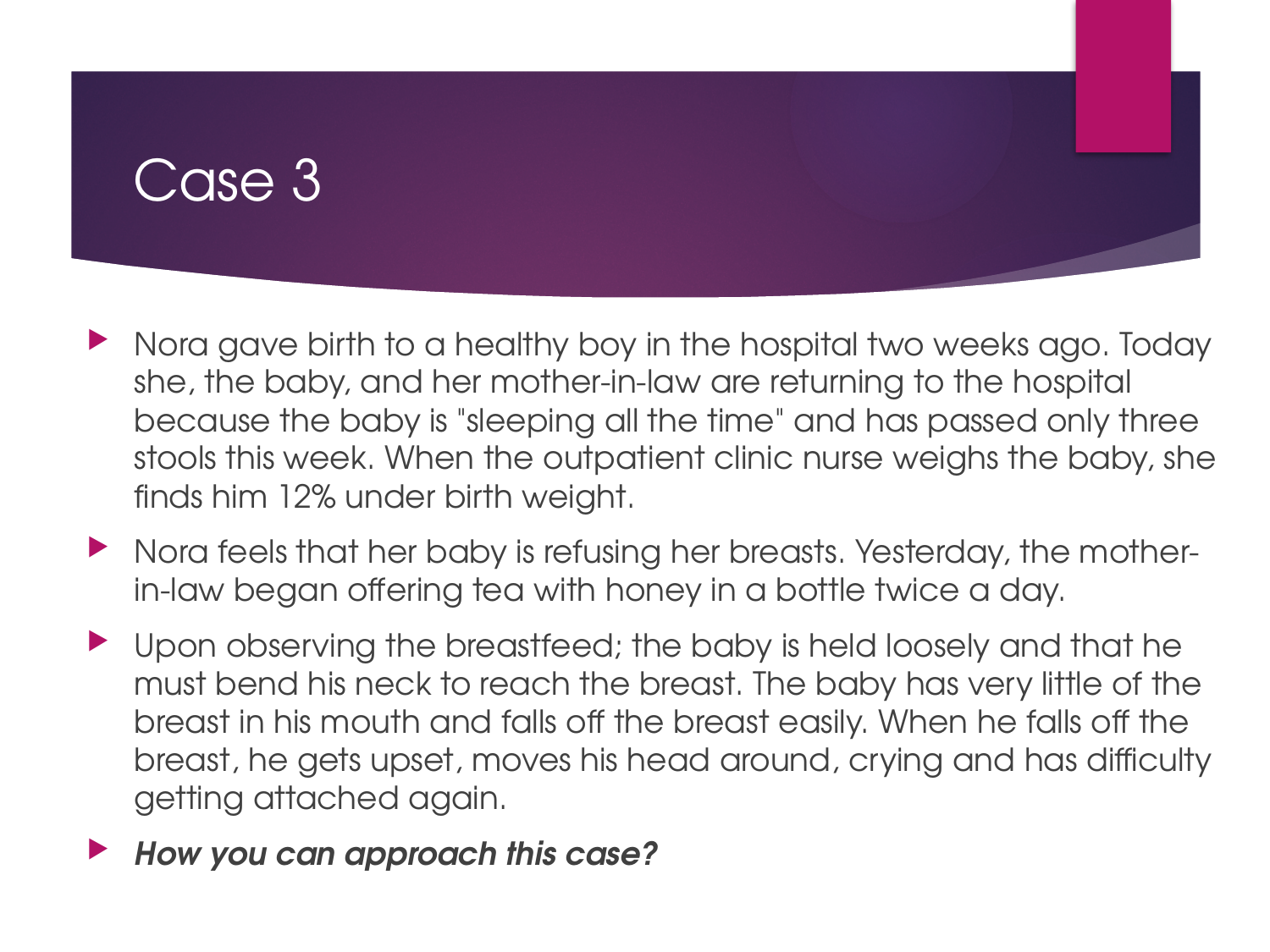

# Case 3
Nora gave birth to a healthy boy in the hospital two weeks ago. Today she, the baby, and her mother-in-law are returning to the hospital because the baby is "sleeping all the time" and has passed only three stools this week. When the outpatient clinic nurse weighs the baby, she finds him 12% under birth weight.
Nora feels that her baby is refusing her breasts. Yesterday, the mother-in-law began offering tea with honey in a bottle twice a day.
Upon observing the breastfeed; the baby is held loosely and that he must bend his neck to reach the breast. The baby has very little of the breast in his mouth and falls off the breast easily. When he falls off the breast, he gets upset, moves his head around, crying and has difficulty getting attached again.
How you can approach this case?